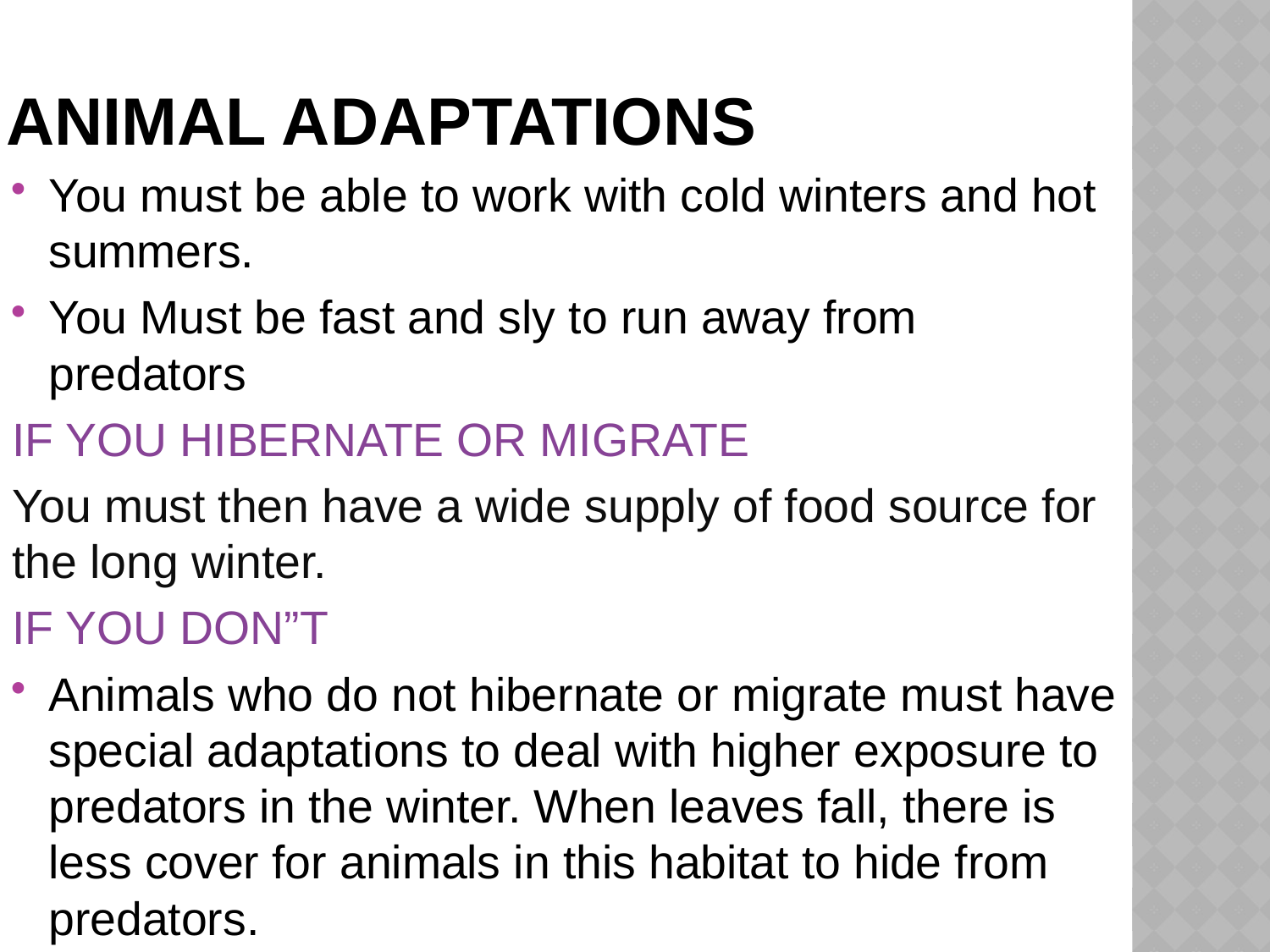

# Animal Adaptations
You must be able to work with cold winters and hot summers.
You Must be fast and sly to run away from predators
IF YOU HIBERNATE OR MIGRATE
You must then have a wide supply of food source for the long winter.
IF YOU DON”T
Animals who do not hibernate or migrate must have special adaptations to deal with higher exposure to predators in the winter. When leaves fall, there is less cover for animals in this habitat to hide from predators.